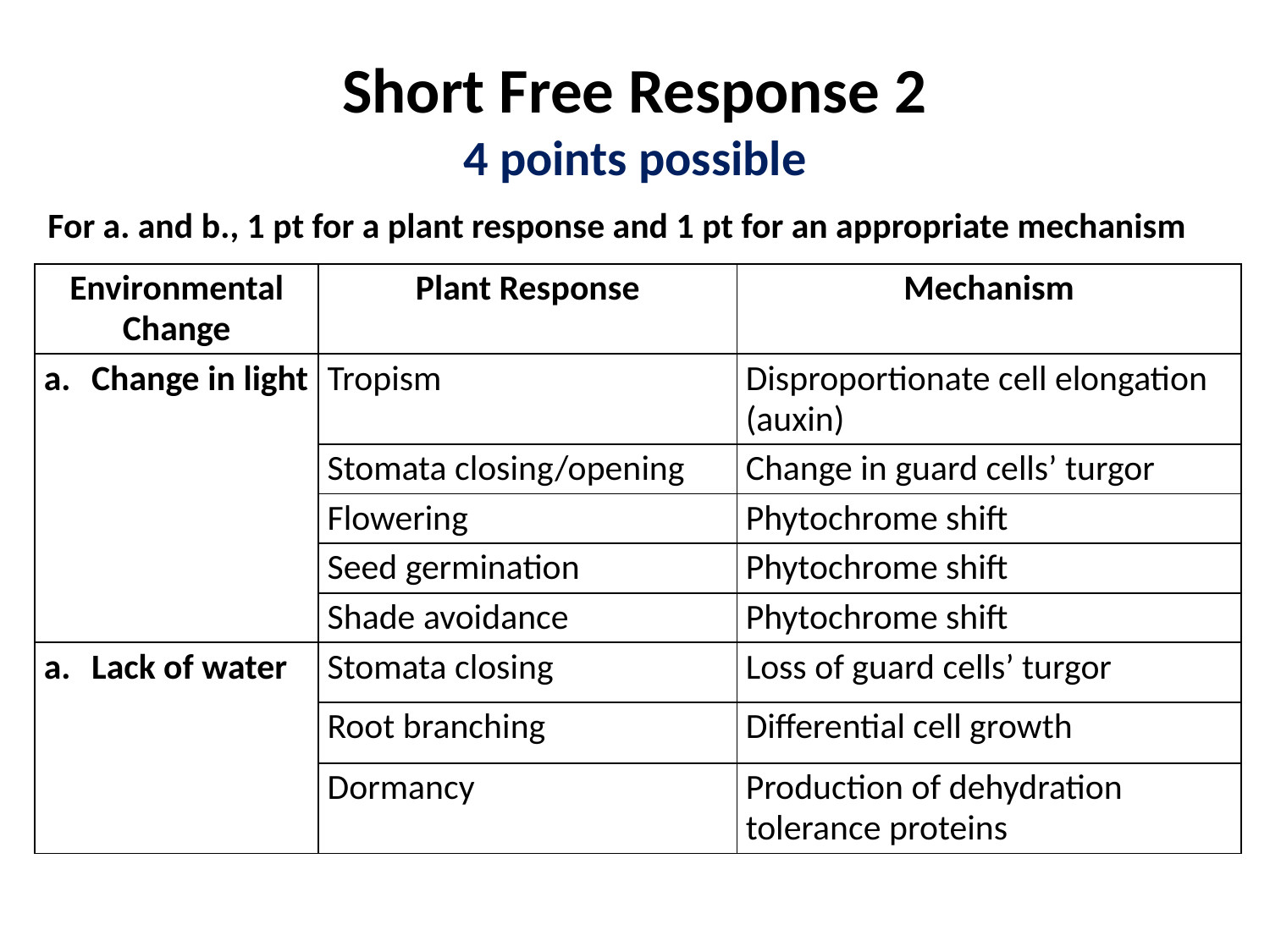

# Short Free Response 2 4 points possible
For a. and b., 1 pt for a plant response and 1 pt for an appropriate mechanism
| Environmental Change | Plant Response | Mechanism |
| --- | --- | --- |
| Change in light | Tropism | Disproportionate cell elongation (auxin) |
|  | Stomata closing/opening | Change in guard cells’ turgor |
|  | Flowering | Phytochrome shift |
|  | Seed germination | Phytochrome shift |
|  | Shade avoidance | Phytochrome shift |
| Lack of water | Stomata closing | Loss of guard cells’ turgor |
|  | Root branching | Differential cell growth |
|  | Dormancy | Production of dehydration tolerance proteins |